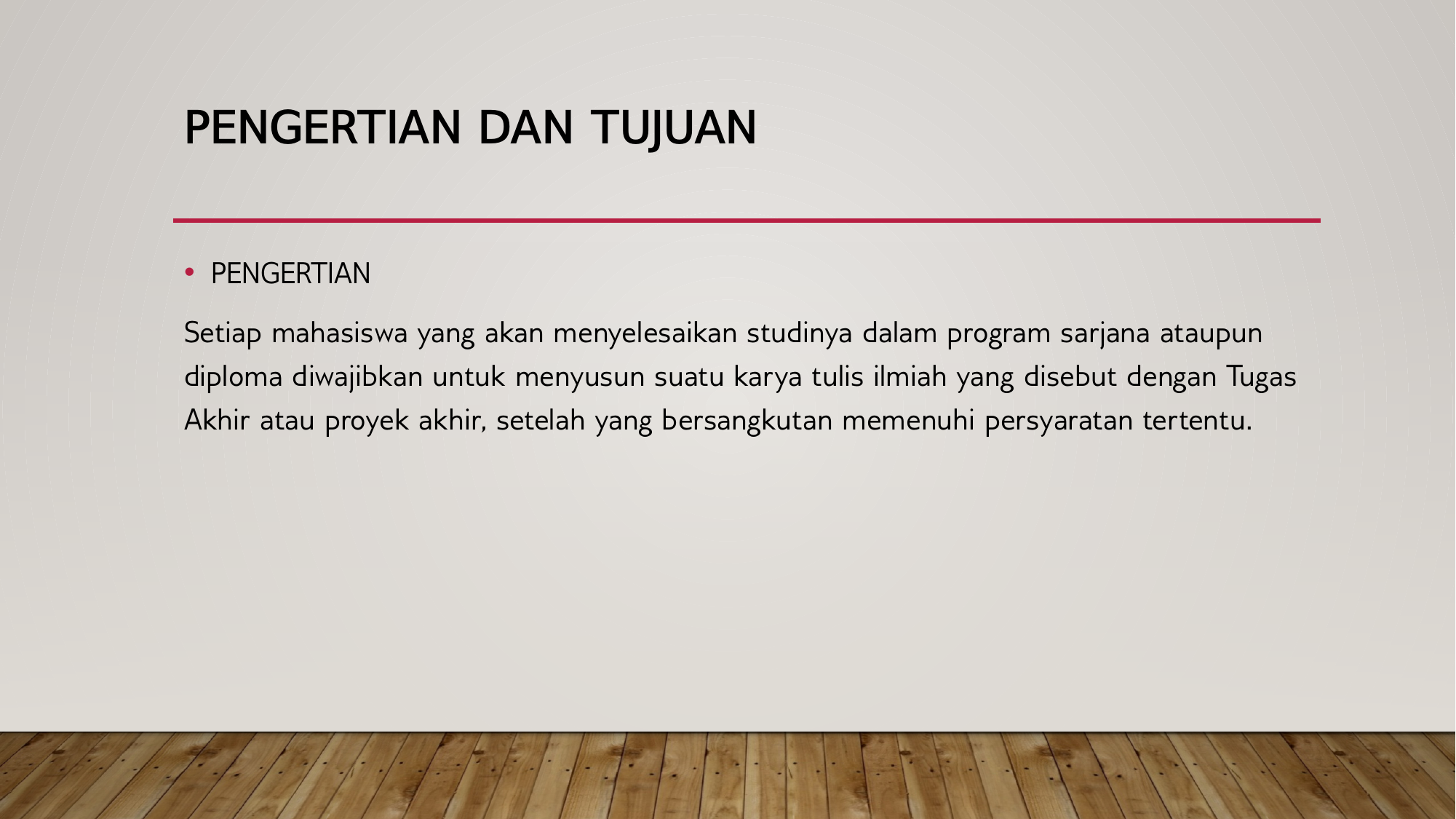

# PENGERTIAN DAN TUJUAN
PENGERTIAN
Setiap mahasiswa yang akan menyelesaikan studinya dalam program sarjana ataupun diploma diwajibkan untuk menyusun suatu karya tulis ilmiah yang disebut dengan Tugas Akhir atau proyek akhir, setelah yang bersangkutan memenuhi persyaratan tertentu.